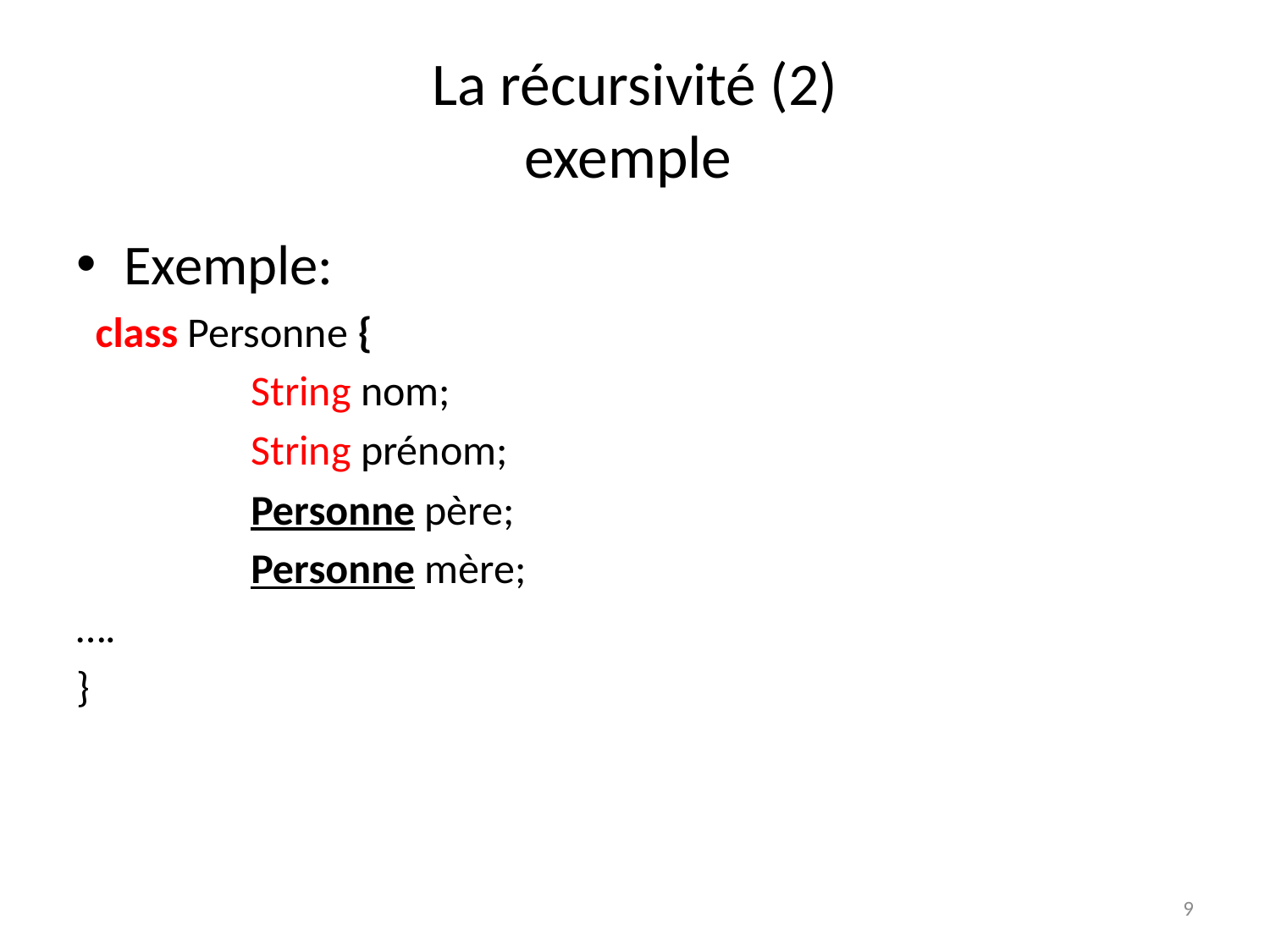

# La récursivité (2) exemple
Exemple:
  class Personne {
		String nom;
		String prénom;
		Personne père;
		Personne mère;
….
}

9